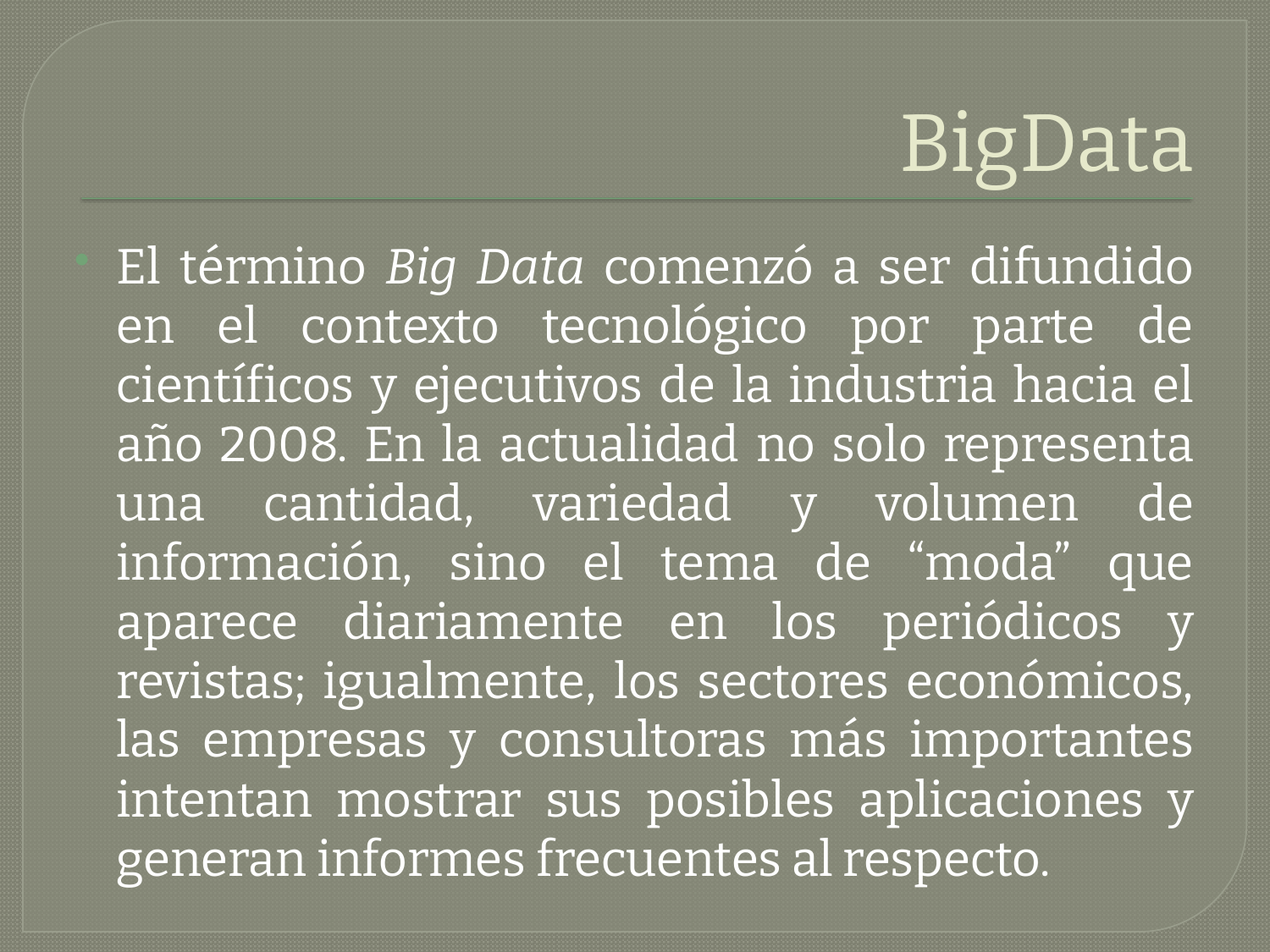

# BigData
El término Big Data comenzó a ser difundido en el contexto tecnológico por parte de científicos y ejecutivos de la industria hacia el año 2008. En la actualidad no solo representa una cantidad, variedad y volumen de información, sino el tema de “moda” que aparece diariamente en los periódicos y revistas; igualmente, los sectores económicos, las empresas y consultoras más importantes intentan mostrar sus posibles aplicaciones y generan informes frecuentes al respecto.